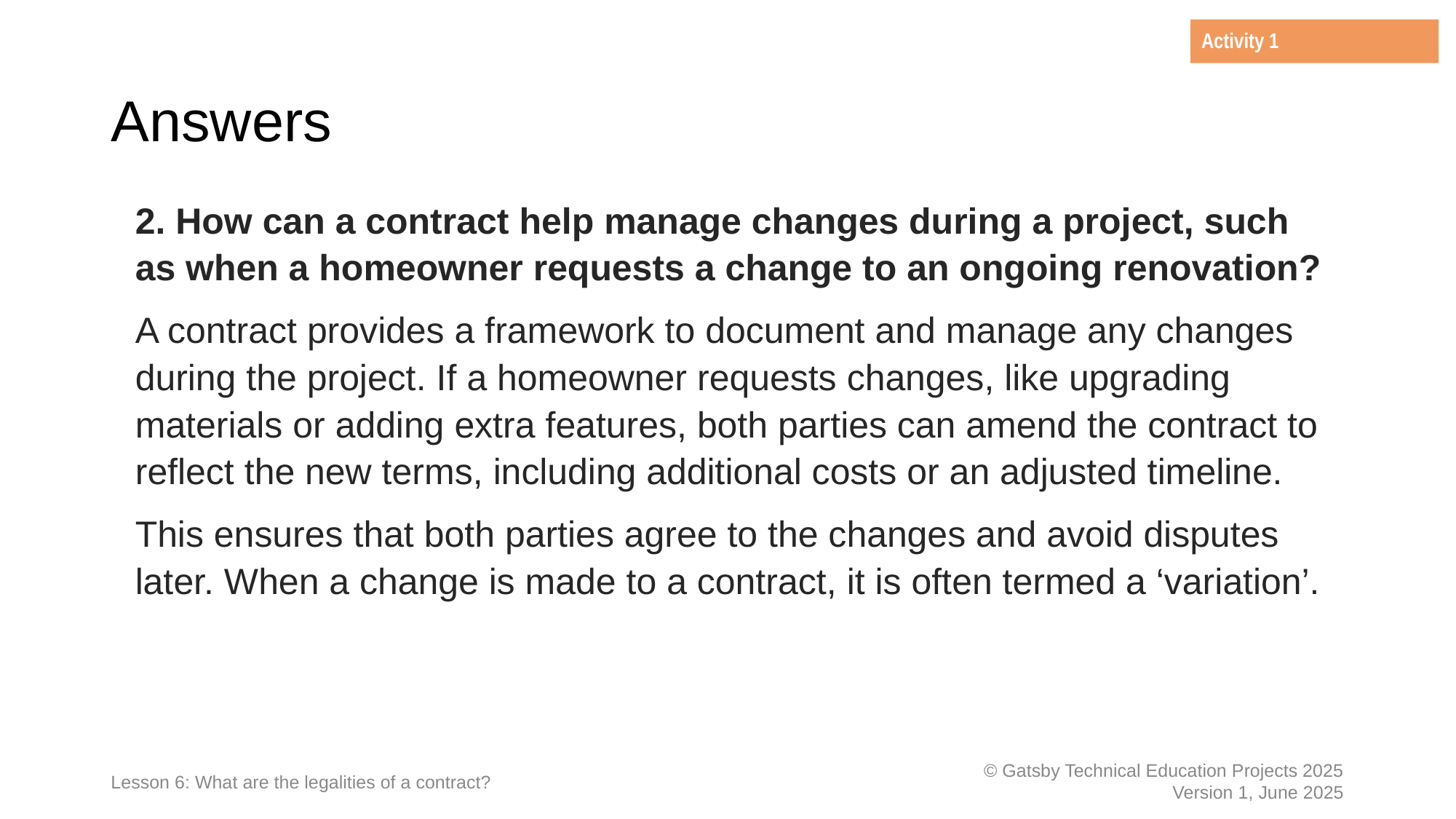

Activity 1
# Answers
2. How can a contract help manage changes during a project, such as when a homeowner requests a change to an ongoing renovation?
A contract provides a framework to document and manage any changes during the project. If a homeowner requests changes, like upgrading materials or adding extra features, both parties can amend the contract to reflect the new terms, including additional costs or an adjusted timeline.
This ensures that both parties agree to the changes and avoid disputes later. When a change is made to a contract, it is often termed a ‘variation’.

Lesson 6: What are the legalities of a contract?